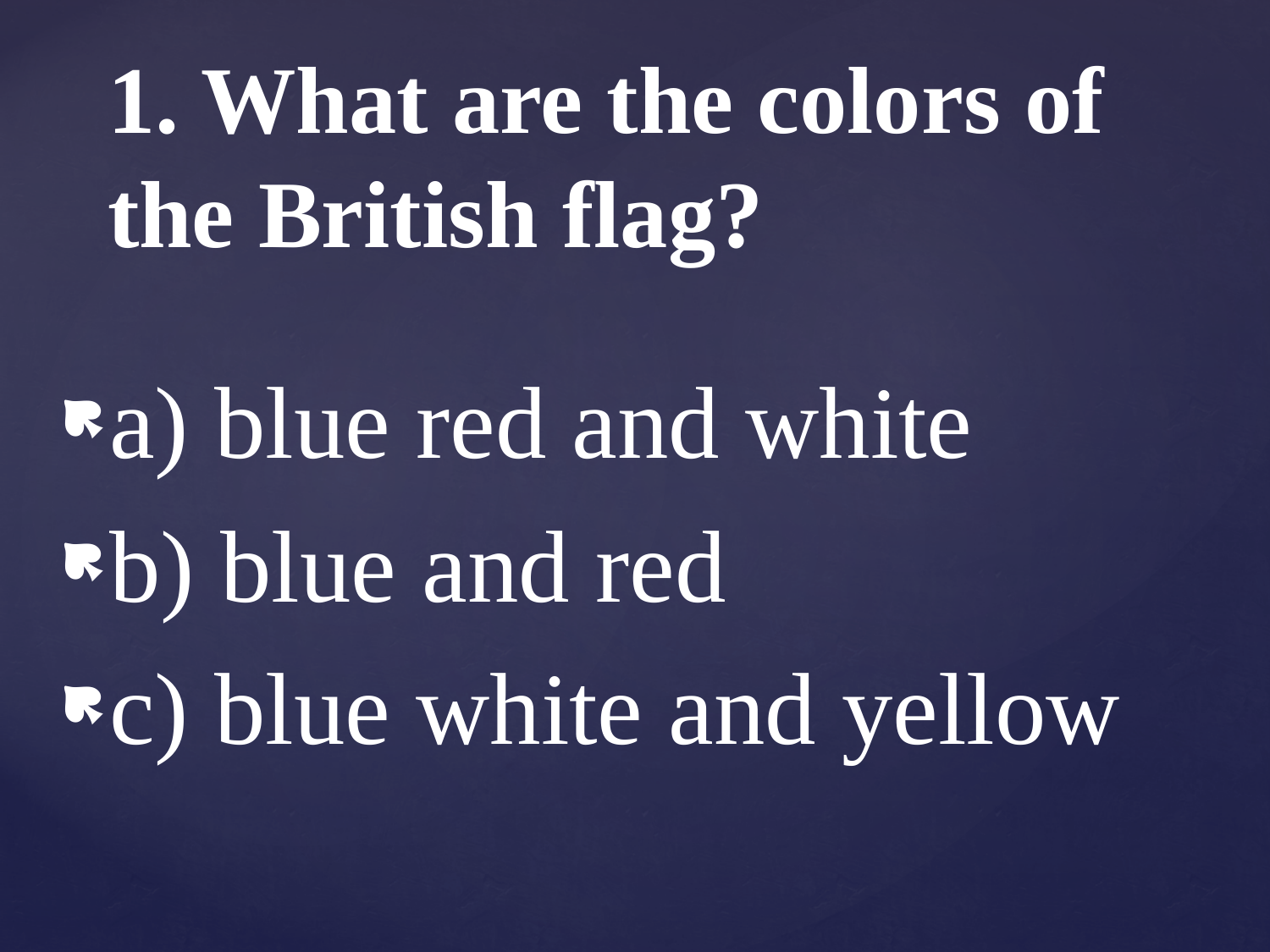

# 1. What are the colors of the British flag?

a) blue red and white
b) blue and red
c) blue white and yellow